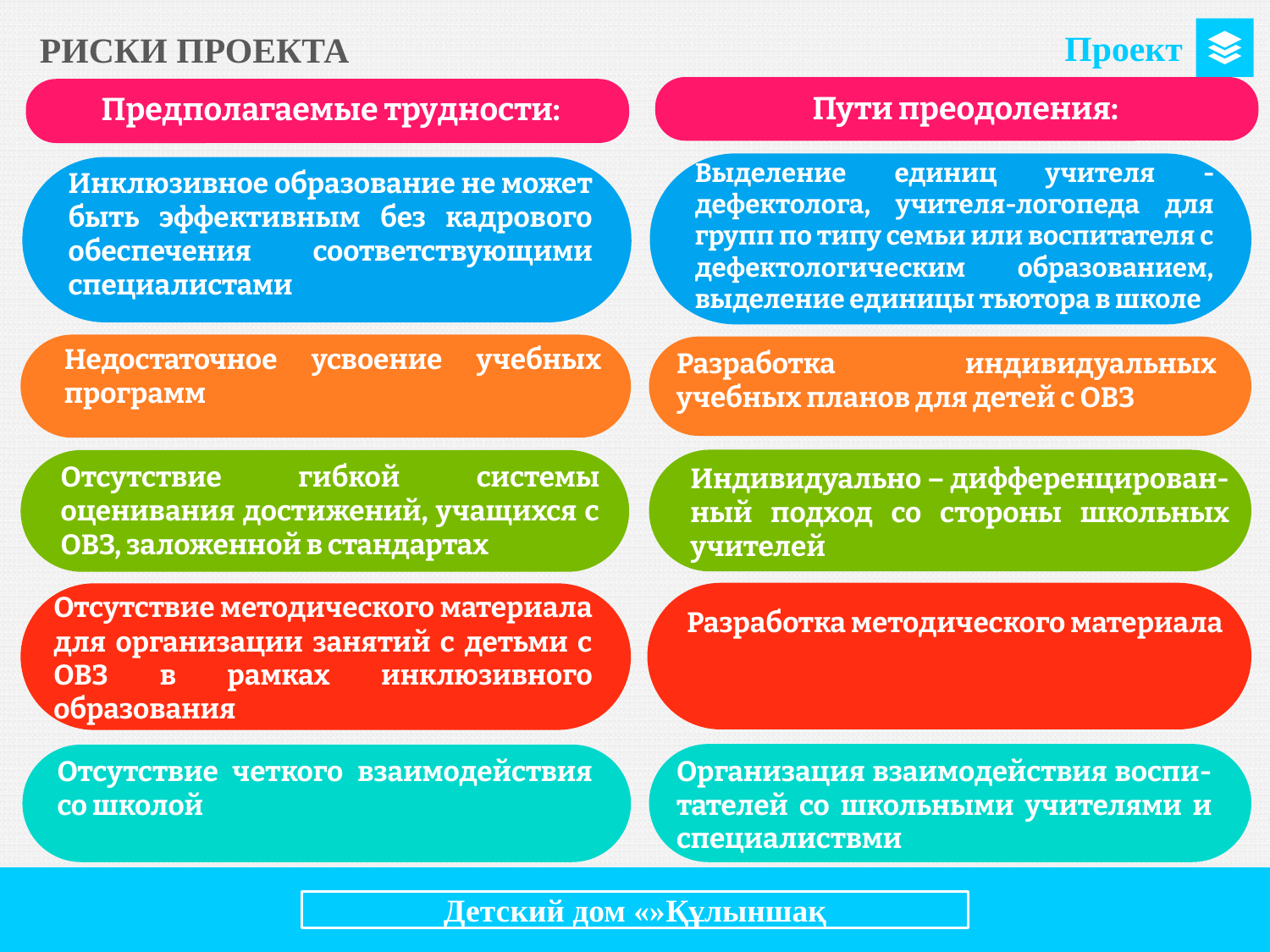

Проект
РИСКИ ПРОЕКТА

Пути преодоления:

Предполагаемые трудности:
Выделение единиц учителя -дефектолога, учителя-логопеда для групп по типу семьи или воспитателя с дефектологическим образованием, выделение единицы тьютора в школе

Инклюзивное образование не может быть эффективным без кадрового обеспечения соответствующими специалистами

Недостаточное усвоение учебных программ

Разработка индивидуальных учебных планов для детей с ОВЗ

Отсутствие гибкой системы оценивания достижений, учащихся с ОВЗ, заложенной в стандартах
Индивидуально – дифференцирован-ный подход со стороны школьных учителей

Отсутствие методического материала для организации занятий с детьми с ОВЗ в рамках инклюзивного образования
Разработка методического материала

Организация взаимодействия воспи-тателей со школьными учителями и специалиствми
Отсутствие четкого взаимодействия со школой
Детский дом «»Құлыншақ